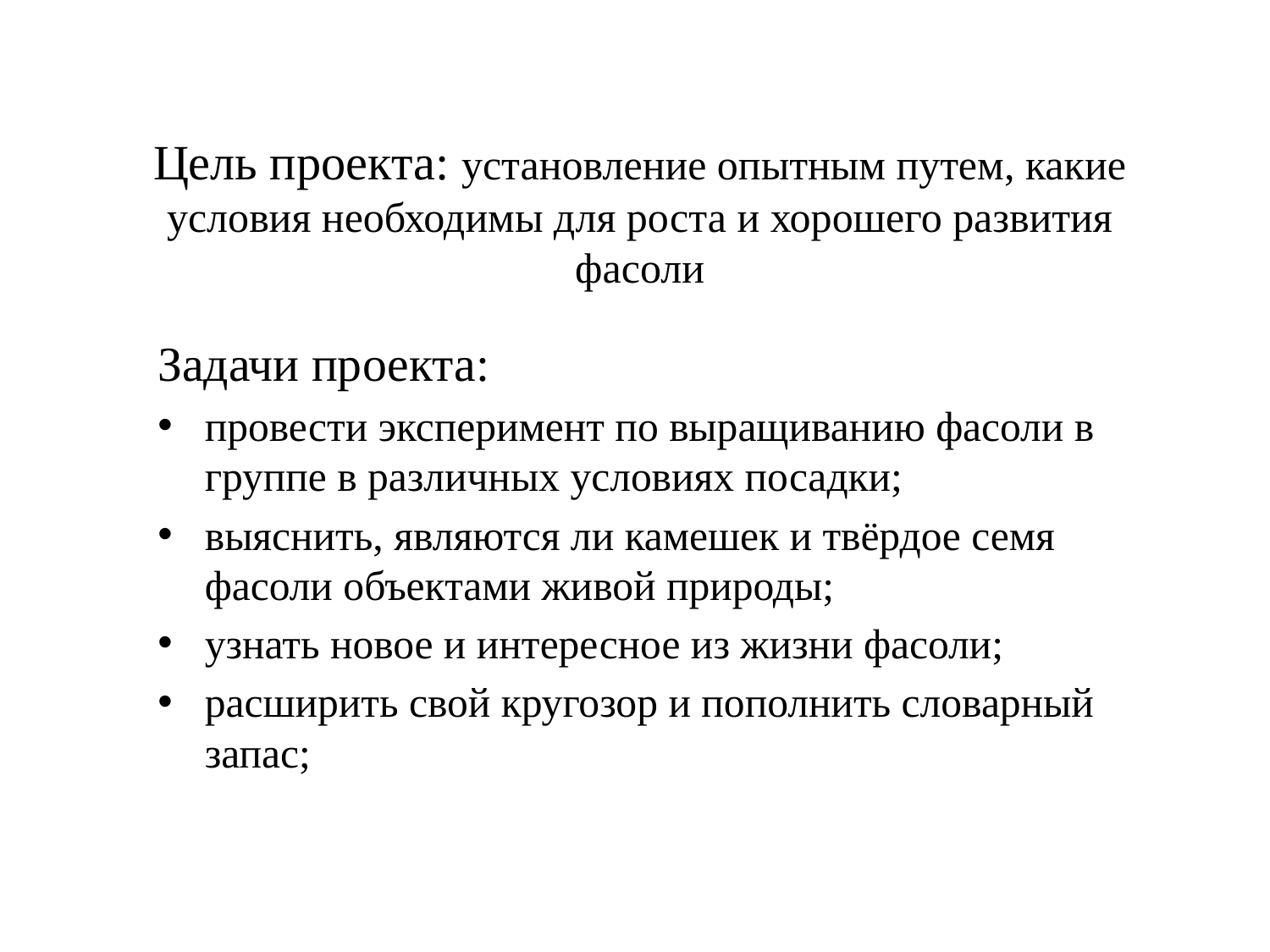

# Цель проекта: установление опытным путем, какие условия необходимы для роста и хорошего развития фасоли
Задачи проекта:
провести эксперимент по выращиванию фасоли в группе в различных условиях посадки;
выяснить, являются ли камешек и твёрдое семя фасоли объектами живой природы;
узнать новое и интересное из жизни фасоли;
расширить свой кругозор и пополнить словарный запас;